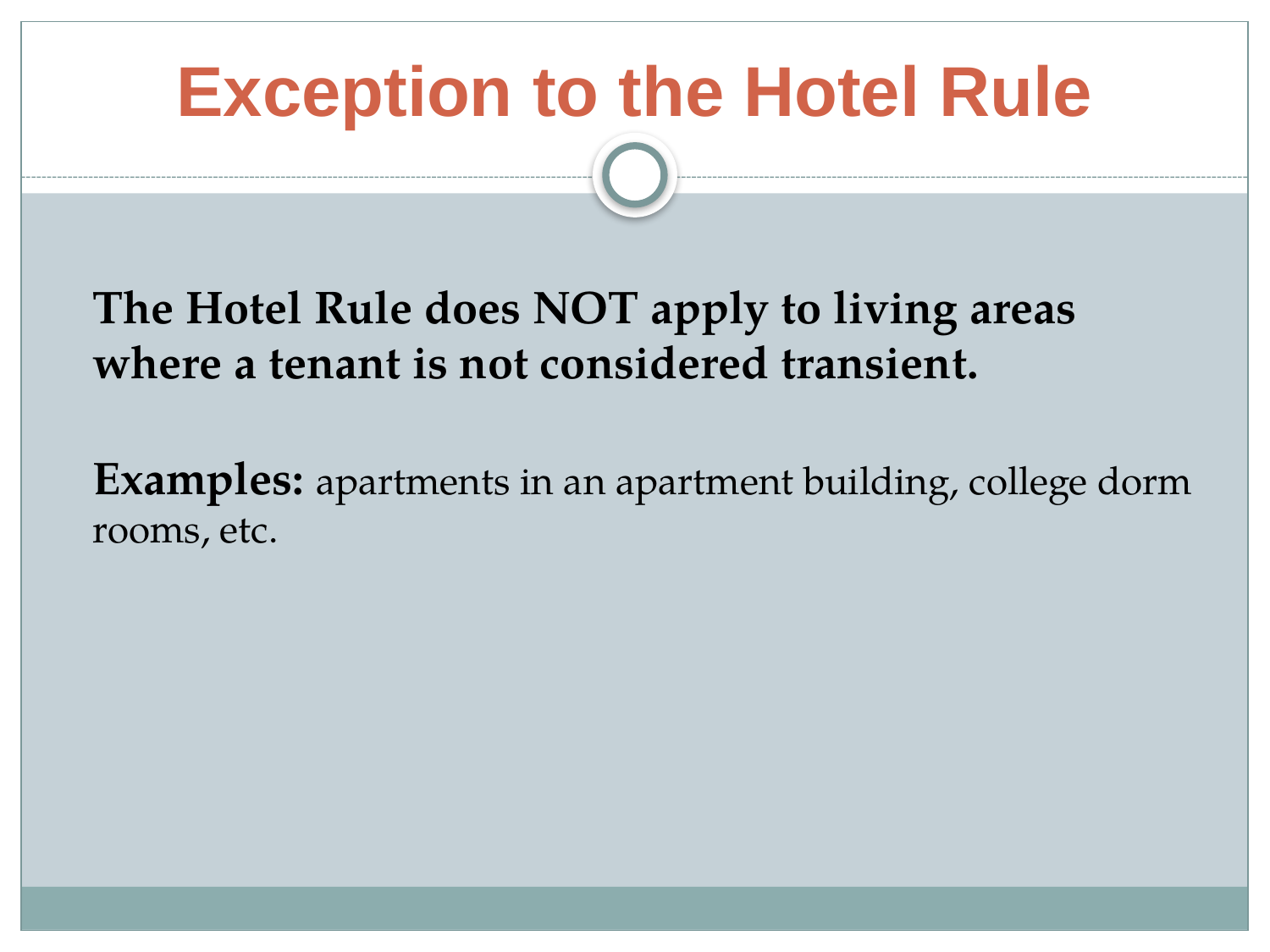

# Exception to the Hotel Rule

The Hotel Rule does NOT apply to living areas where a tenant is not considered transient.

Examples: apartments in an apartment building, college dorm rooms, etc.